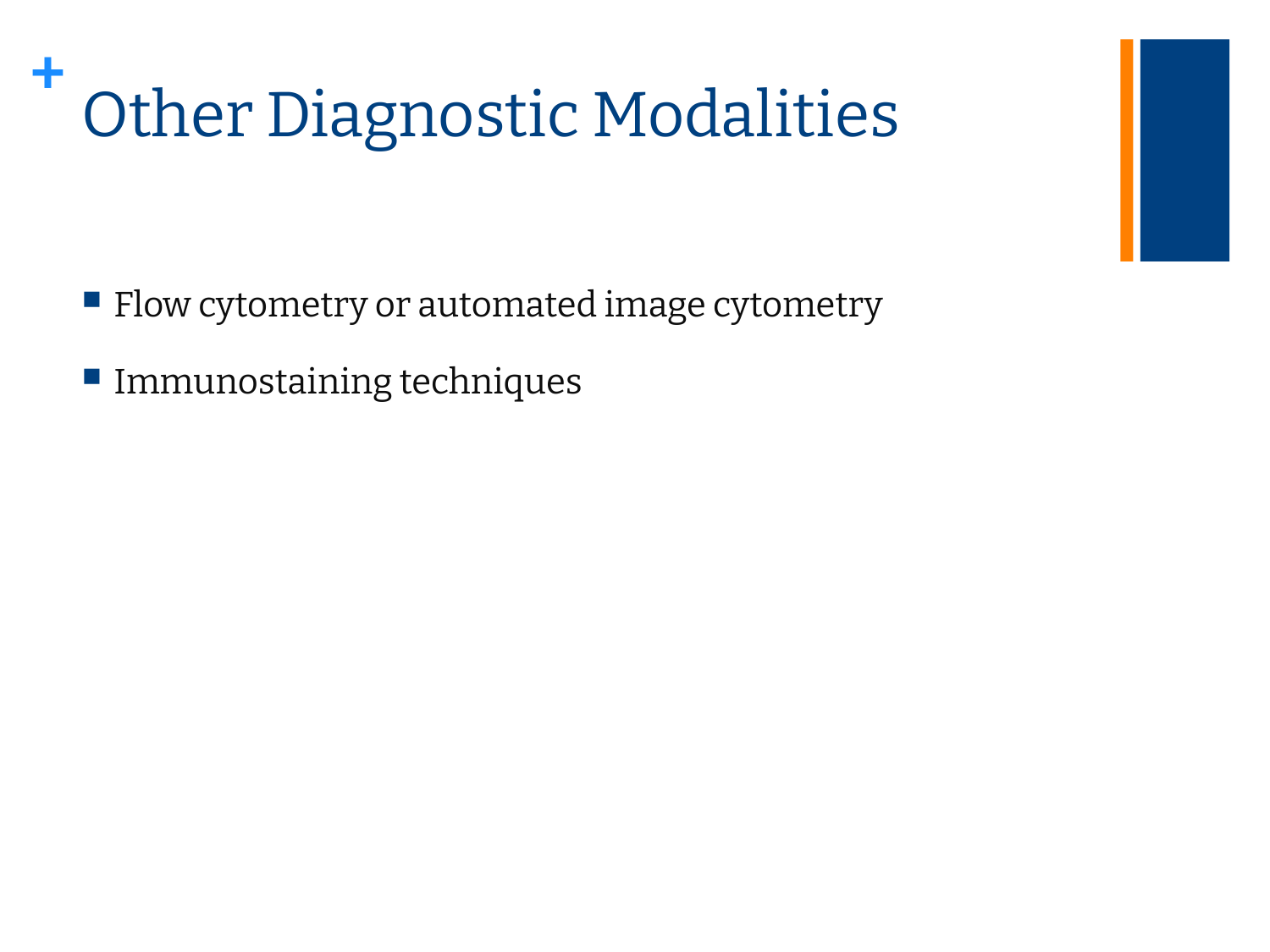

# Other Diagnostic Modalities
Flow cytometry or automated image cytometry
Immunostaining techniques